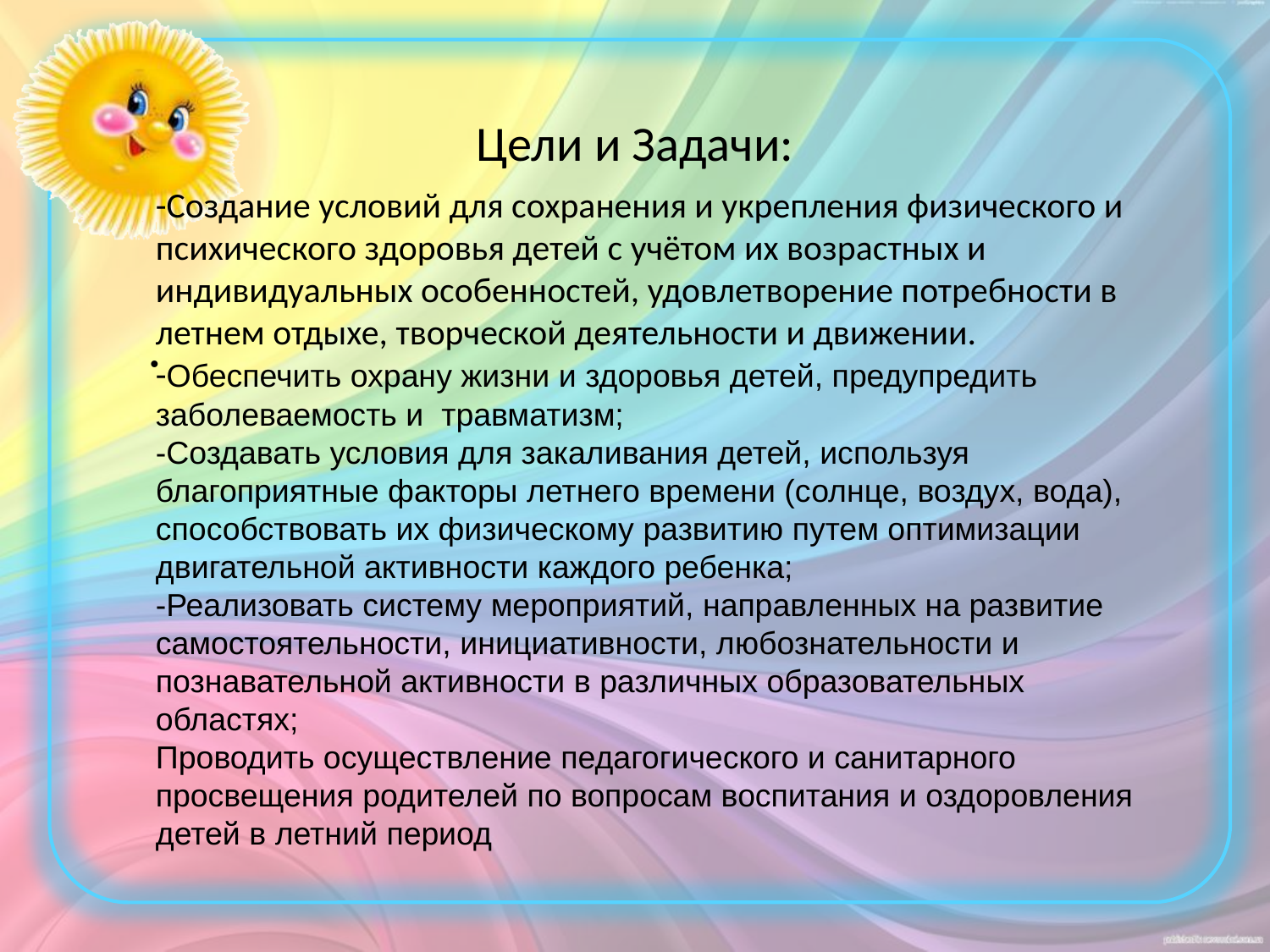

# Цели и Задачи:
-Создание условий для сохранения и укрепления физического и психического здоровья детей с учётом их возрастных и индивидуальных особенностей, удовлетворение потребности в летнем отдыхе, творческой деятельности и движении.
-Обеспечить охрану жизни и здоровья детей, предупредить заболеваемость и  травматизм;
-Создавать условия для закаливания детей, используя благоприятные факторы летнего времени (солнце, воздух, вода), способствовать их физическому развитию путем оптимизации двигательной активности каждого ребенка;
-Реализовать систему мероприятий, направленных на развитие самостоятельности, инициативности, любознательности и познавательной активности в различных образовательных областях;
Проводить осуществление педагогического и санитарного просвещения родителей по вопросам воспитания и оздоровления детей в летний период

.